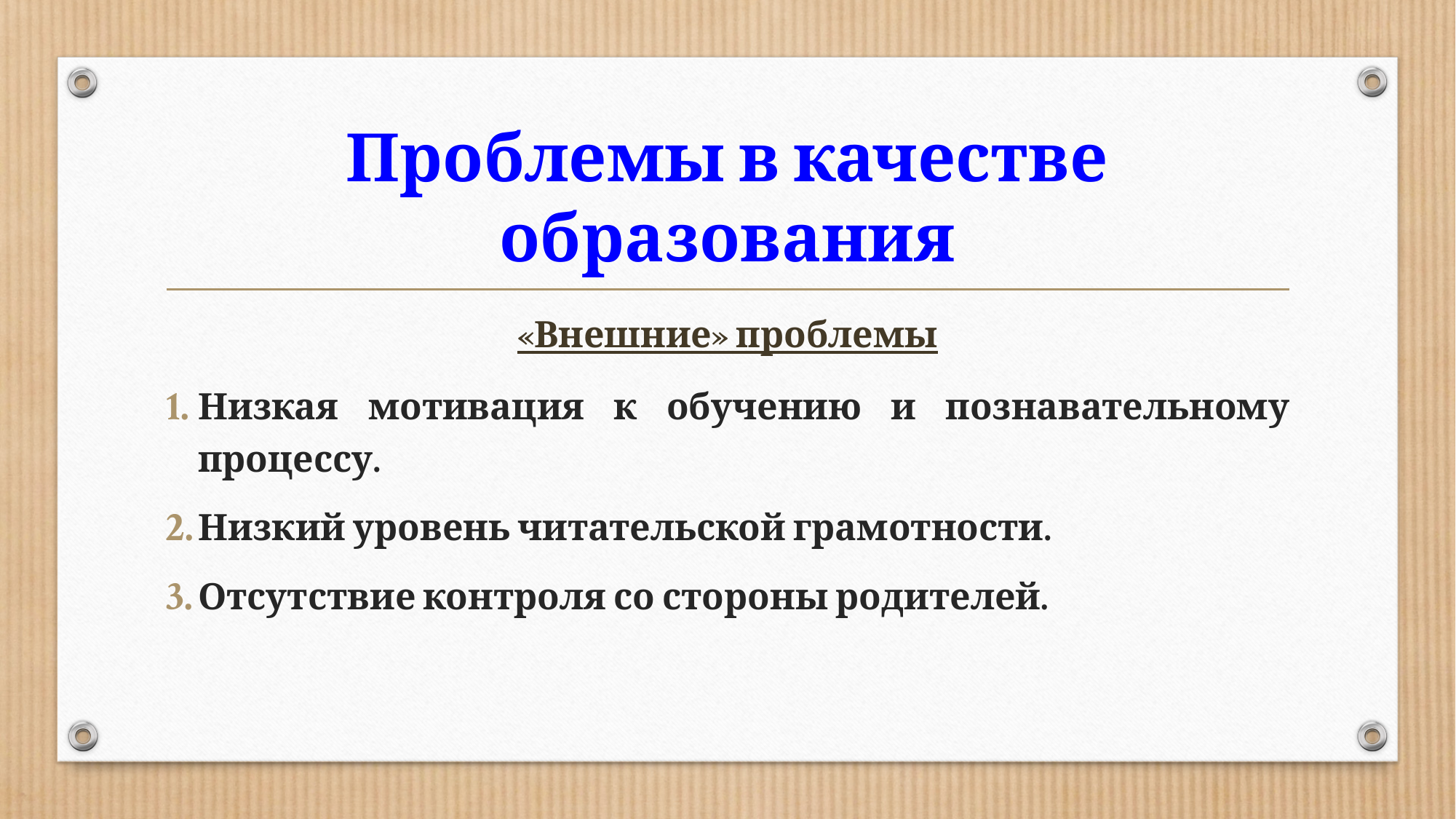

# Проблемы в качестве образования
«Внешние» проблемы
Низкая мотивация к обучению и познавательному процессу.
Низкий уровень читательской грамотности.
Отсутствие контроля со стороны родителей.